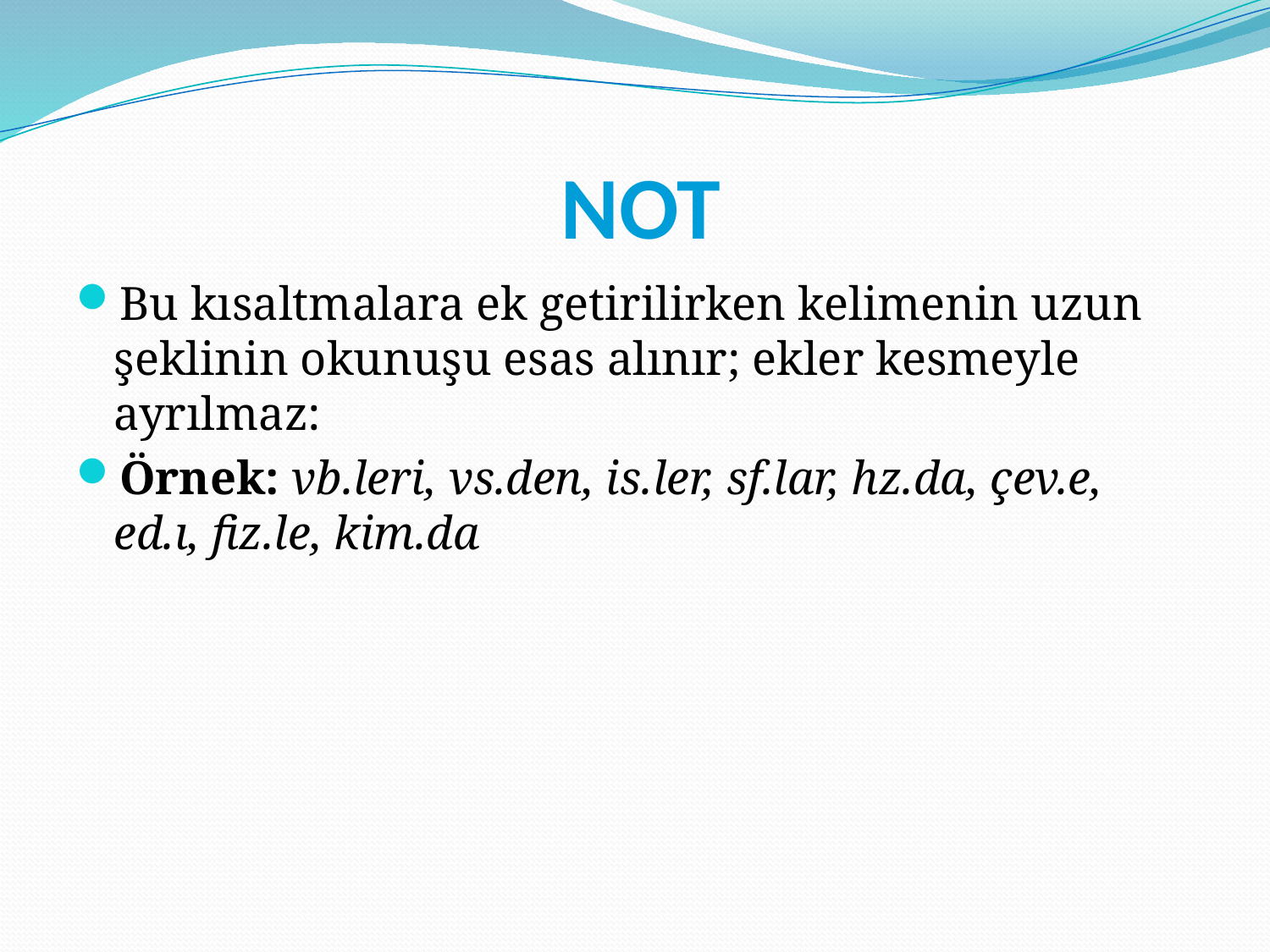

# NOT
Bu kısaltmalara ek getirilirken kelimenin uzun şeklinin okunuşu esas alınır; ekler kesmeyle ayrılmaz:
Örnek: vb.leri, vs.den, is.ler, sf.lar, hz.da, çev.e, ed.ı, fiz.le, kim.da